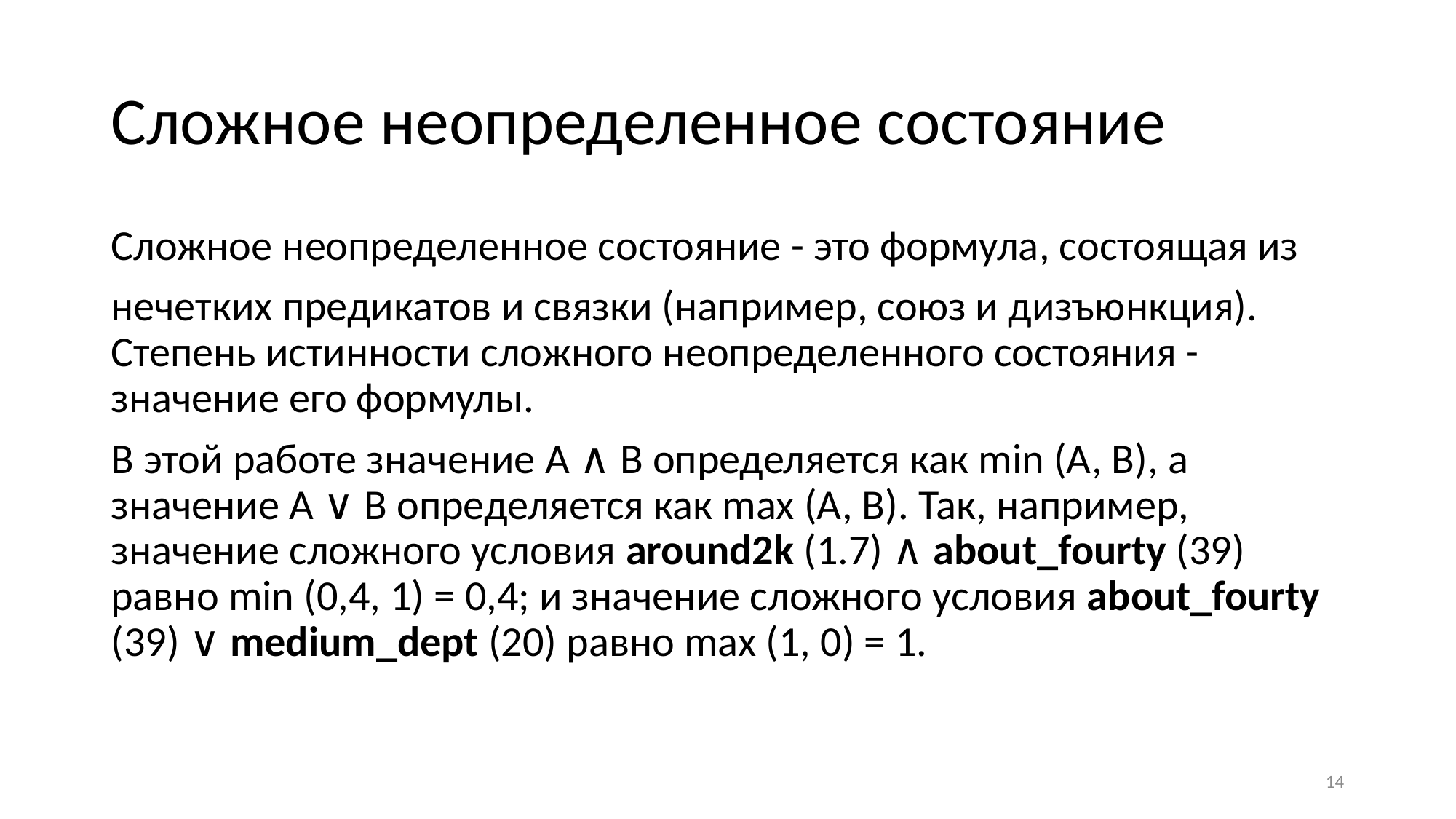

# Сложное неопределенное состояние
Сложное неопределенное состояние - это формула, состоящая из
нечетких предикатов и связки (например, союз и дизъюнкция). Степень истинности сложного неопределенного состояния - значение его формулы.
В этой работе значение A ∧ B определяется как min (A, B), а значение A ∨ B определяется как max (A, B). Так, например, значение сложного условия around2k (1.7) ∧ about_fourty (39) равно min (0,4, 1) = 0,4; и значение сложного условия about_fourty (39) ∨ medium_dept (20) равно max (1, 0) = 1.

14